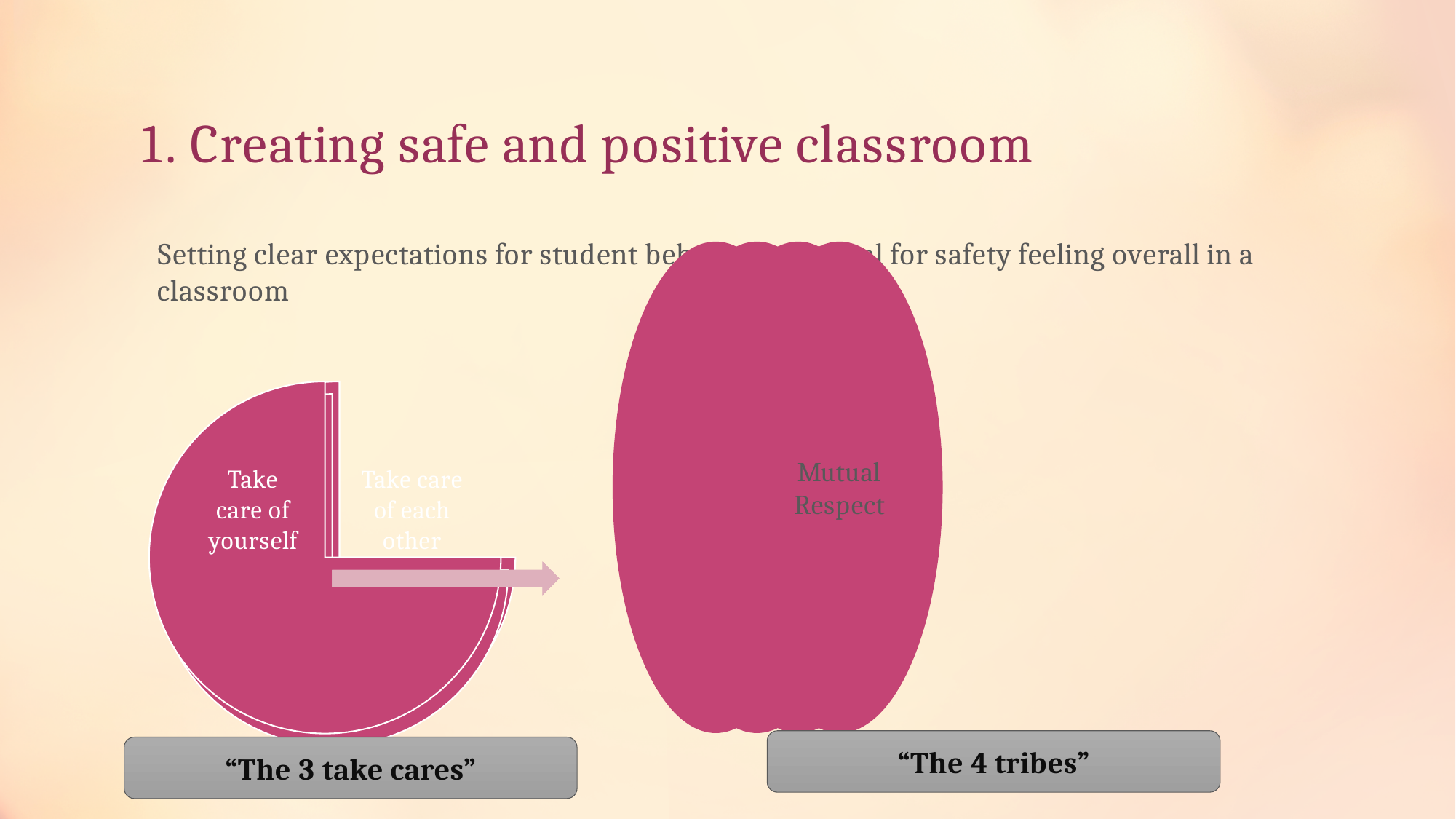

# 1. Creating safe and positive classroom
Setting clear expectations for student behavior is critical for safety feeling overall in a classroom
Attentive
listening
Take care of each other
Take care of this place
Take care of yourself
“The 4 tribes”
“The 3 take cares”